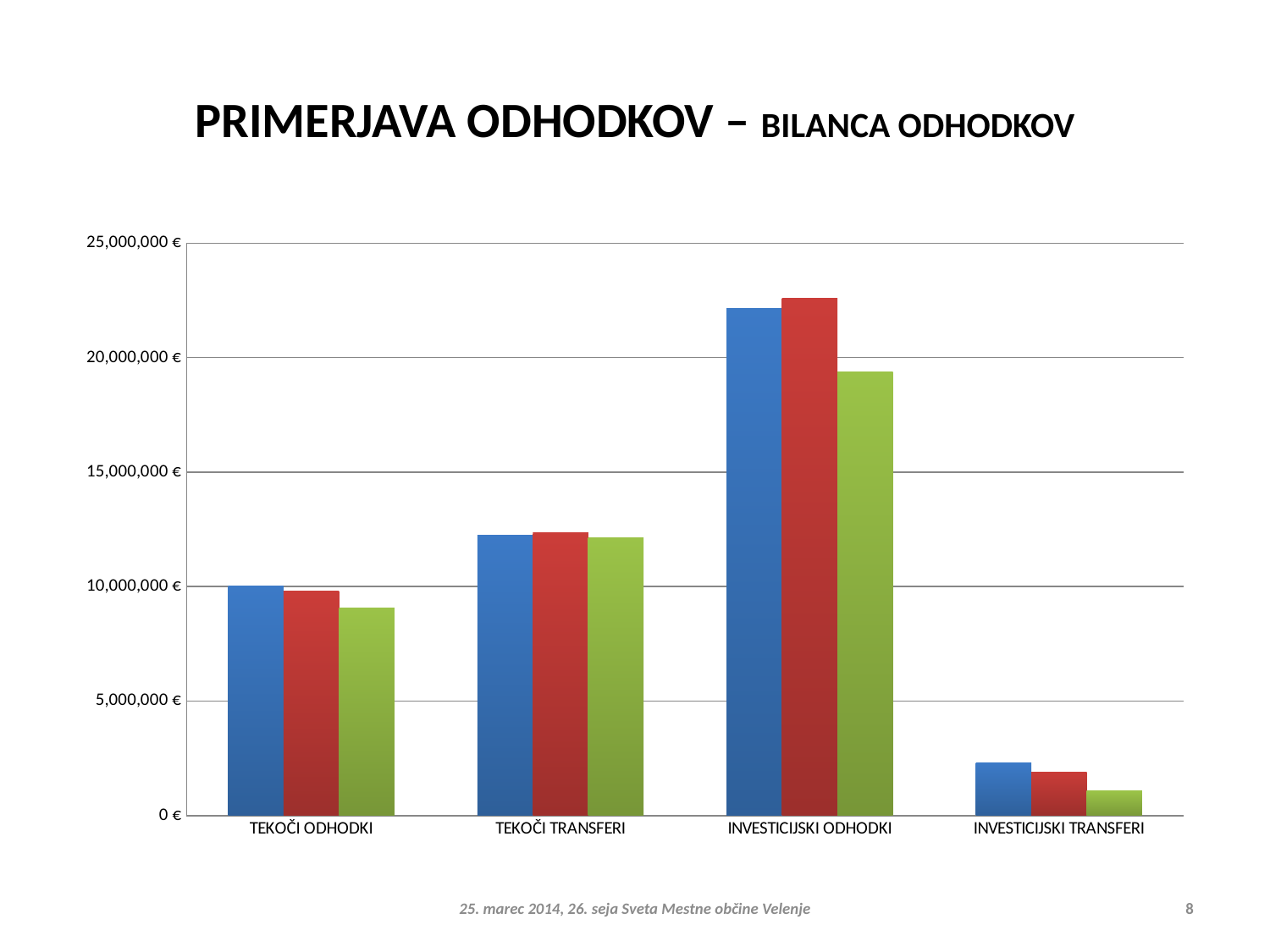

# PRIMERJAVA ODHODKOV – BILANCA ODHODKOV

### Chart

| Category | SPREJETI 2013 | VELJAVNI 2013 | REALIZIRANI 2013 |
|---|---|---|---|
| TEKOČI ODHODKI | 10026703.0 | 9819557.0 | 9072861.0 |
| TEKOČI TRANSFERI | 12236350.0 | 12345734.0 | 12133151.0 |
| INVESTICIJSKI ODHODKI | 22152398.0 | 22612453.0 | 19366371.0 |
| INVESTICIJSKI TRANSFERI | 2284871.0 | 1893562.0 | 1063744.0 |
25. marec 2014, 26. seja Sveta Mestne občine Velenje
8